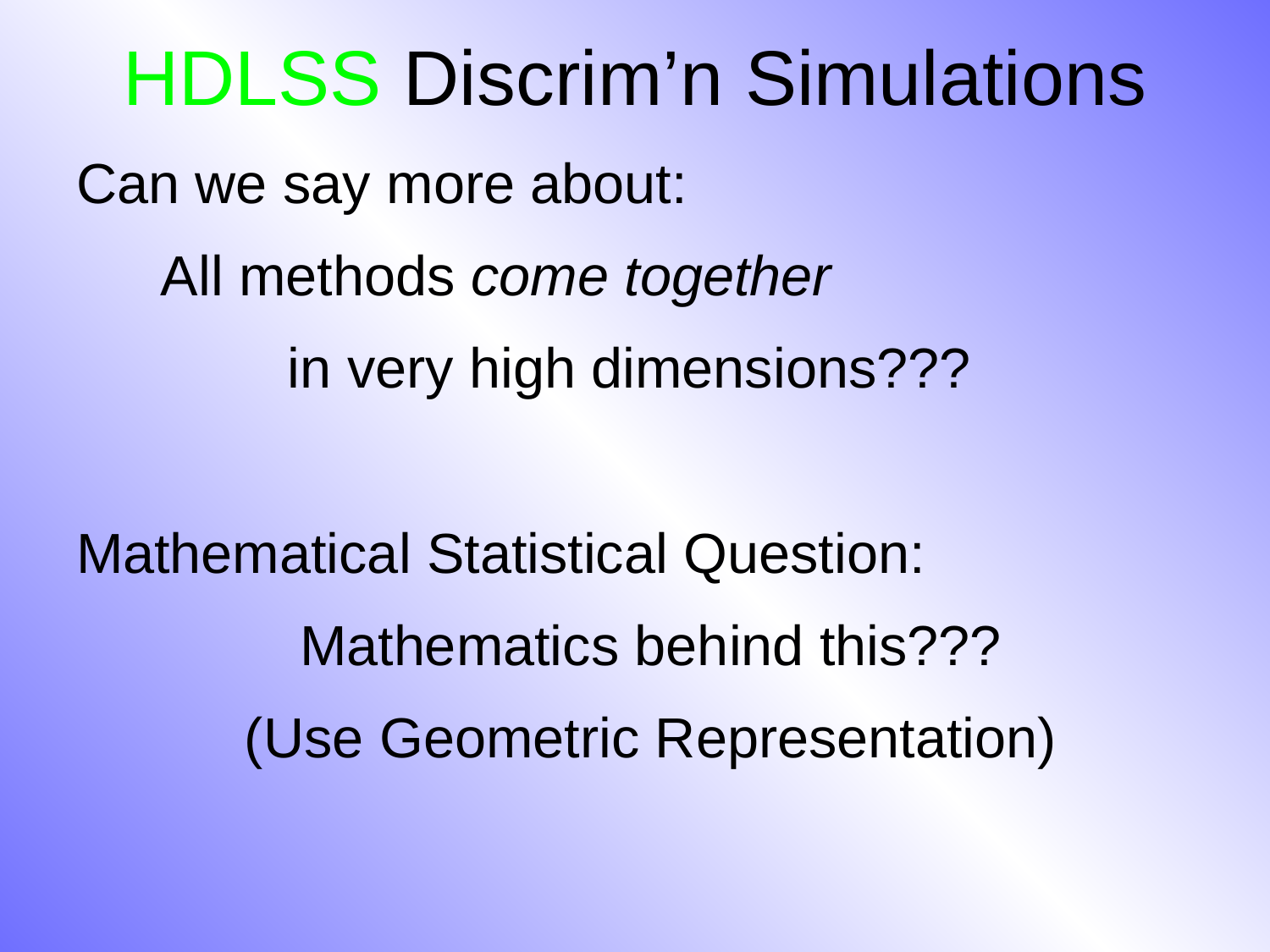

HDLSS Discrim’n Simulations
Can we say more about:
	All methods come together
		in very high dimensions???

Mathematical Statistical Question:
Mathematics behind this???
(Use Geometric Representation)